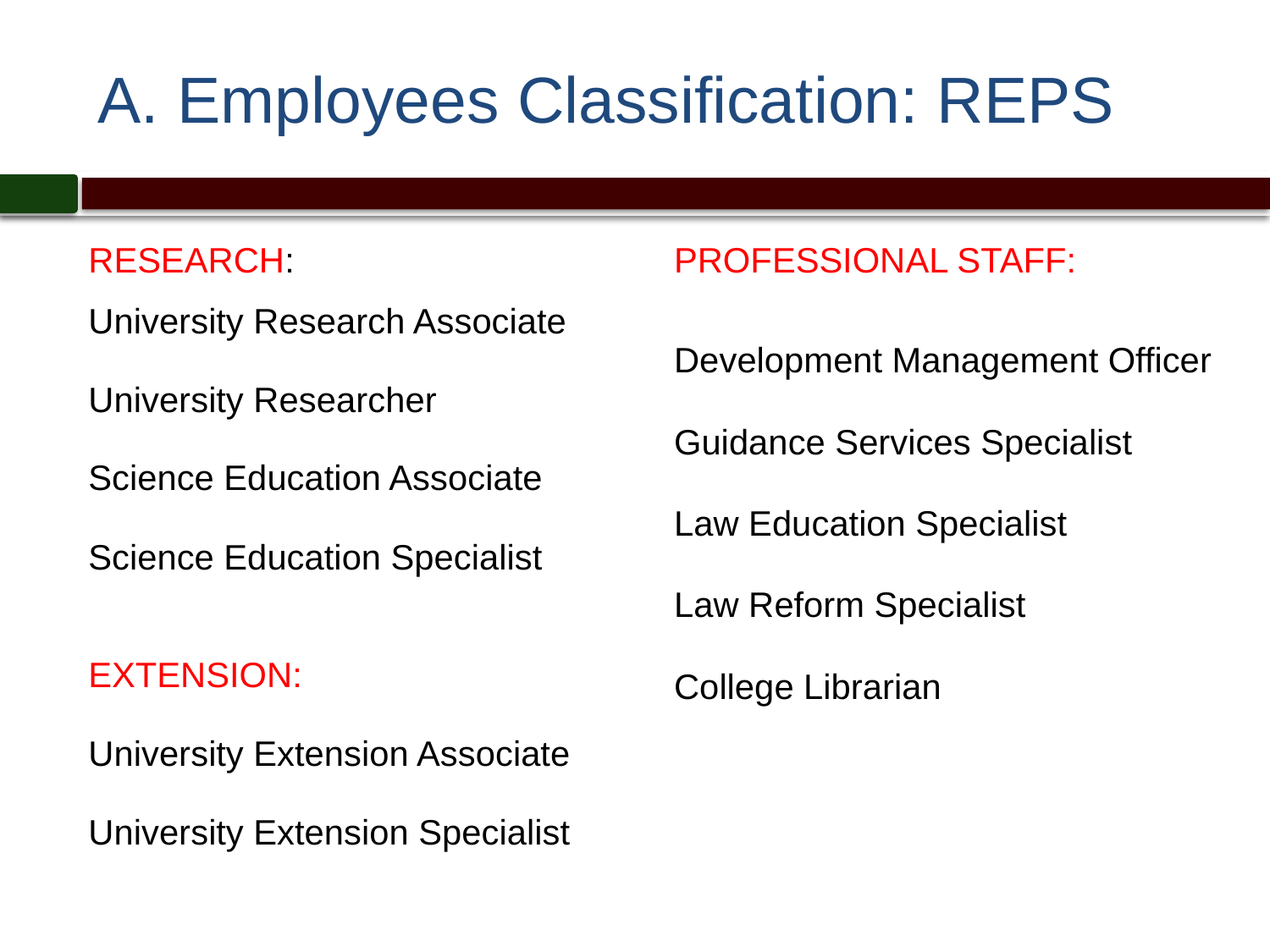

# A. Employees Classification: REPS

| RESEARCH: University Research Associate University Researcher Science Education Associate Science Education Specialist EXTENSION: University Extension Associate University Extension Specialist | PROFESSIONAL STAFF: Development Management Officer Guidance Services Specialist Law Education Specialist Law Reform Specialist College Librarian |
| --- | --- |